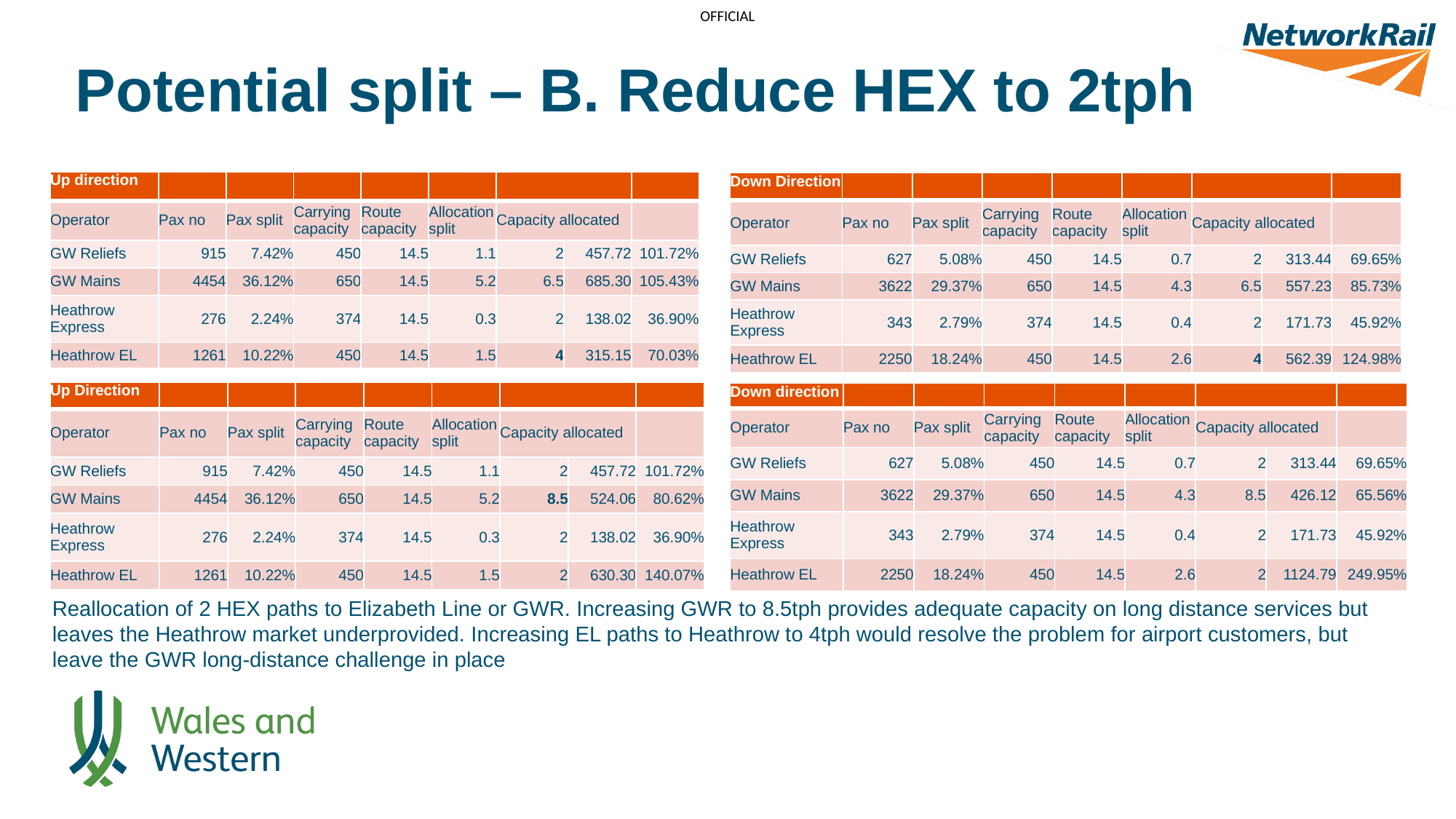

# Potential split – B. Reduce HEX to 2tph
| Up direction |  |  |  |  |  |  |  |  |
| --- | --- | --- | --- | --- | --- | --- | --- | --- |
| Operator | Pax no | Pax split | Carrying capacity | Route capacity | Allocation split | Capacity allocated |  |  |
| GW Reliefs | 915 | 7.42% | 450 | 14.5 | 1.1 | 2 | 457.72 | 101.72% |
| GW Mains | 4454 | 36.12% | 650 | 14.5 | 5.2 | 6.5 | 685.30 | 105.43% |
| Heathrow Express | 276 | 2.24% | 374 | 14.5 | 0.3 | 2 | 138.02 | 36.90% |
| Heathrow EL | 1261 | 10.22% | 450 | 14.5 | 1.5 | 4 | 315.15 | 70.03% |
| Down Direction |  |  |  |  |  |  |  |  |
| --- | --- | --- | --- | --- | --- | --- | --- | --- |
| Operator | Pax no | Pax split | Carrying capacity | Route capacity | Allocation split | Capacity allocated |  |  |
| GW Reliefs | 627 | 5.08% | 450 | 14.5 | 0.7 | 2 | 313.44 | 69.65% |
| GW Mains | 3622 | 29.37% | 650 | 14.5 | 4.3 | 6.5 | 557.23 | 85.73% |
| Heathrow Express | 343 | 2.79% | 374 | 14.5 | 0.4 | 2 | 171.73 | 45.92% |
| Heathrow EL | 2250 | 18.24% | 450 | 14.5 | 2.6 | 4 | 562.39 | 124.98% |
| Up Direction |  |  |  |  |  |  |  |  |
| --- | --- | --- | --- | --- | --- | --- | --- | --- |
| Operator | Pax no | Pax split | Carrying capacity | Route capacity | Allocation split | Capacity allocated |  |  |
| GW Reliefs | 915 | 7.42% | 450 | 14.5 | 1.1 | 2 | 457.72 | 101.72% |
| GW Mains | 4454 | 36.12% | 650 | 14.5 | 5.2 | 8.5 | 524.06 | 80.62% |
| Heathrow Express | 276 | 2.24% | 374 | 14.5 | 0.3 | 2 | 138.02 | 36.90% |
| Heathrow EL | 1261 | 10.22% | 450 | 14.5 | 1.5 | 2 | 630.30 | 140.07% |
| Down direction |  |  |  |  |  |  |  |  |
| --- | --- | --- | --- | --- | --- | --- | --- | --- |
| Operator | Pax no | Pax split | Carrying capacity | Route capacity | Allocation split | Capacity allocated |  |  |
| GW Reliefs | 627 | 5.08% | 450 | 14.5 | 0.7 | 2 | 313.44 | 69.65% |
| GW Mains | 3622 | 29.37% | 650 | 14.5 | 4.3 | 8.5 | 426.12 | 65.56% |
| Heathrow Express | 343 | 2.79% | 374 | 14.5 | 0.4 | 2 | 171.73 | 45.92% |
| Heathrow EL | 2250 | 18.24% | 450 | 14.5 | 2.6 | 2 | 1124.79 | 249.95% |
Reallocation of 2 HEX paths to Elizabeth Line or GWR. Increasing GWR to 8.5tph provides adequate capacity on long distance services but leaves the Heathrow market underprovided. Increasing EL paths to Heathrow to 4tph would resolve the problem for airport customers, but leave the GWR long-distance challenge in place